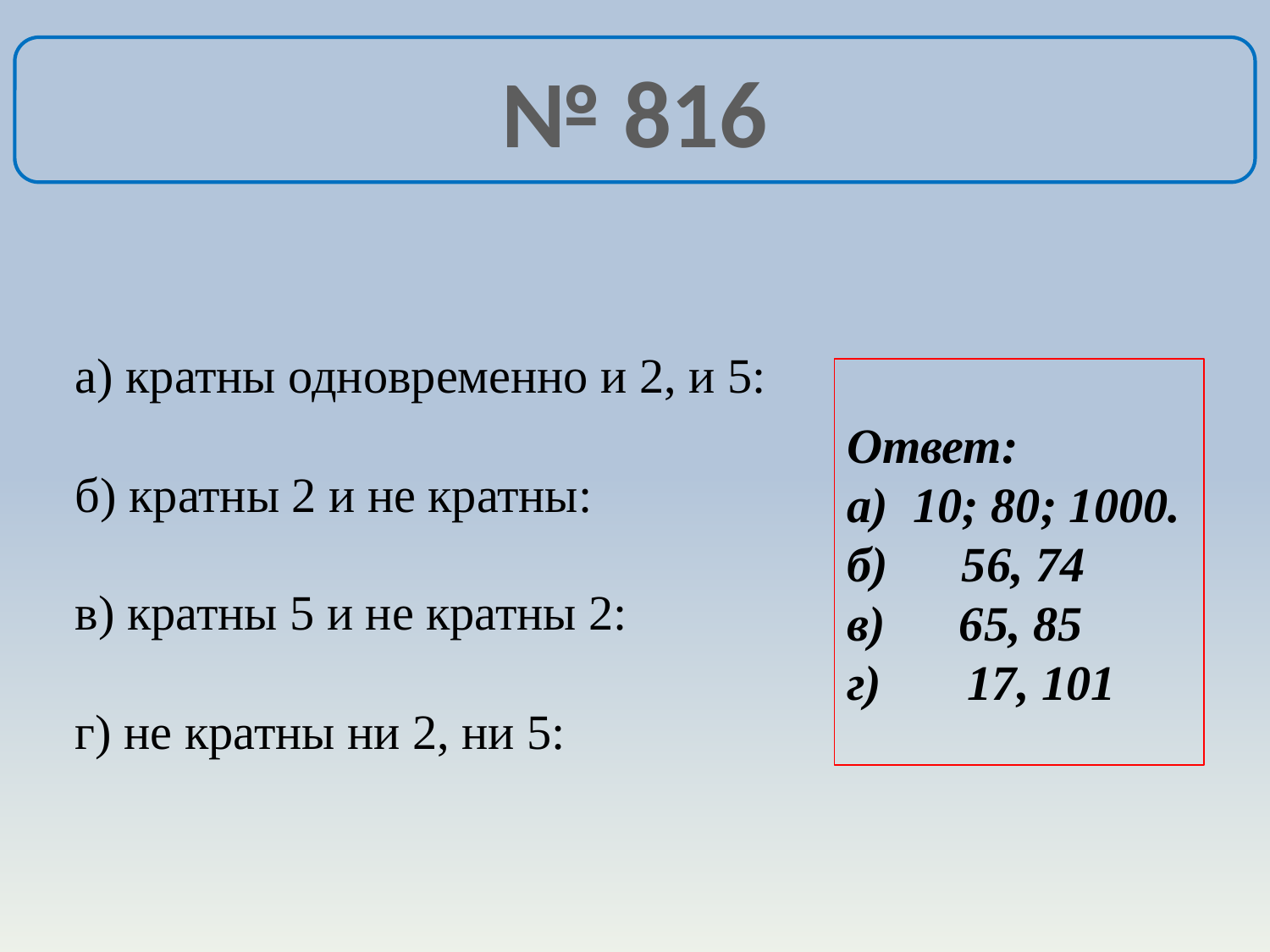

№ 816
а) кратны одновременно и 2, и 5:
б) кратны 2 и не кратны:
в) кратны 5 и не кратны 2:
г) не кратны ни 2, ни 5:
Ответ:
а)  10; 80; 1000.
б)      56, 74
в)      65, 85
г)       17, 101